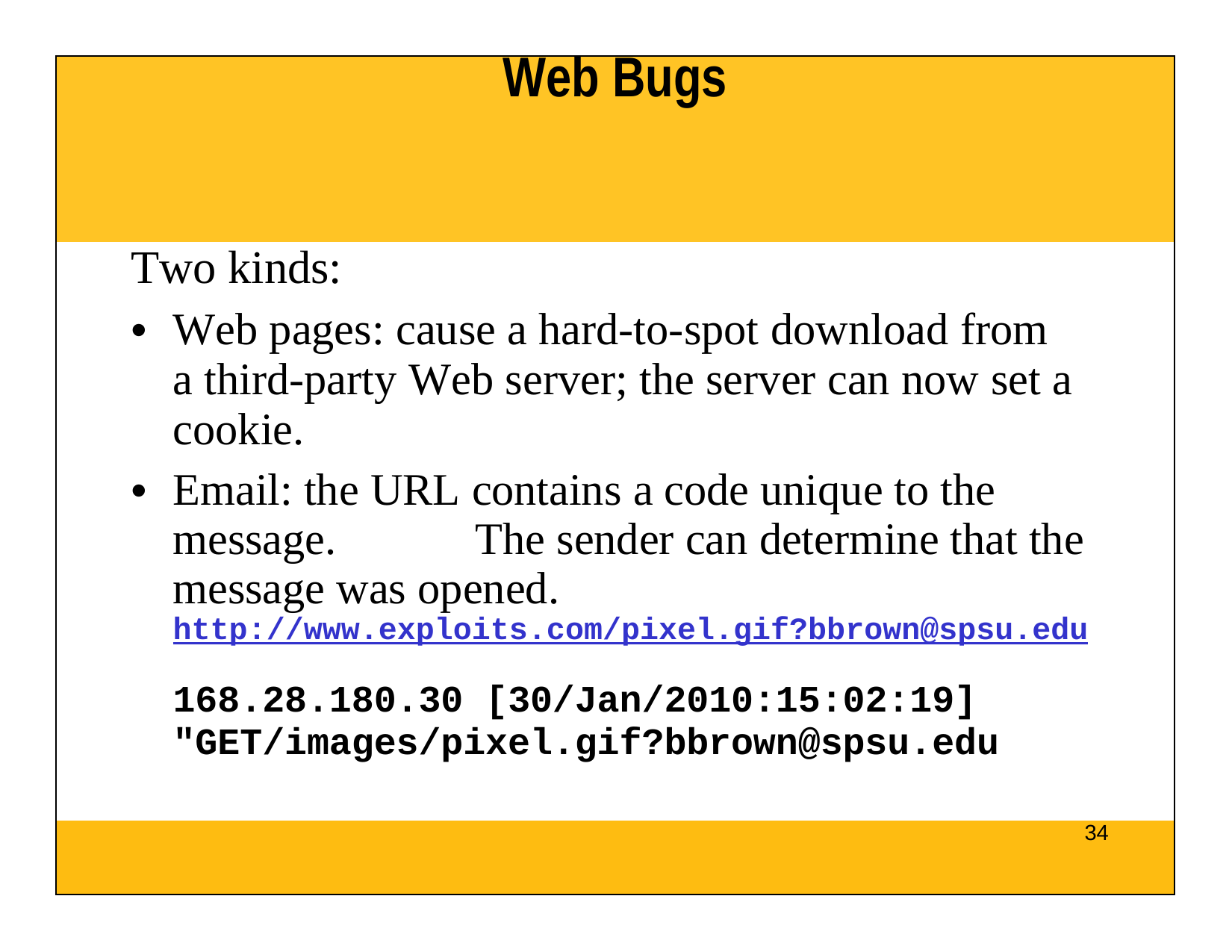

| Web Bugs |
| --- |
| Two kinds: Web pages: cause a hard-to-spot download from a third-party Web server; the server can now set a cookie. Email: the URL contains a code unique to the message. The sender can determine that the message was opened. http://www.exploits.com/pixel.gif?bbrown@spsu.edu 168.28.180.30 [30/Jan/2010:15:02:19] "GET/images/pixel.gif?bbrown@spsu.edu |
| 34 |